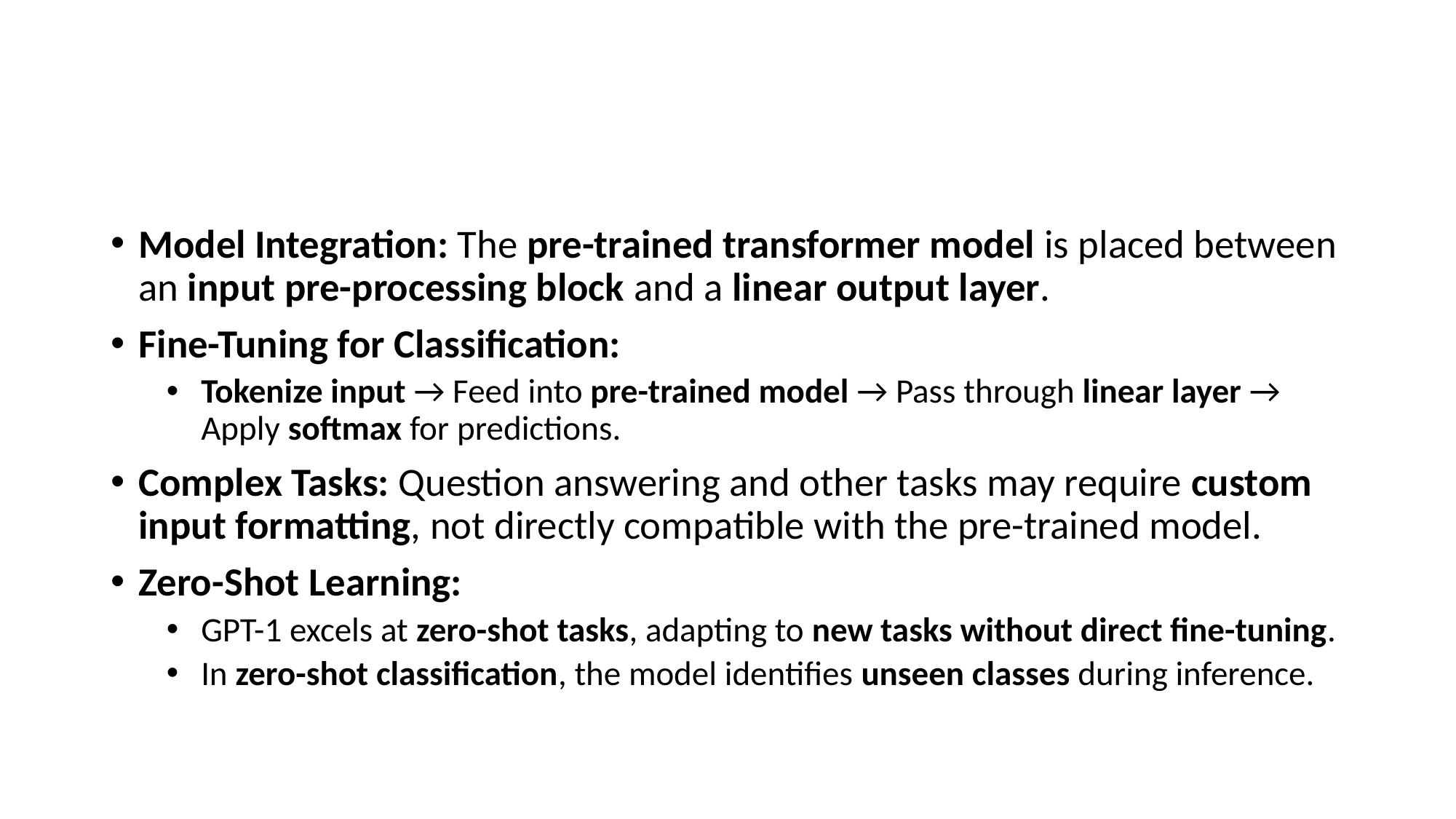

#
Model Integration: The pre-trained transformer model is placed between an input pre-processing block and a linear output layer.
Fine-Tuning for Classification:
Tokenize input → Feed into pre-trained model → Pass through linear layer → Apply softmax for predictions.
Complex Tasks: Question answering and other tasks may require custom input formatting, not directly compatible with the pre-trained model.
Zero-Shot Learning:
GPT-1 excels at zero-shot tasks, adapting to new tasks without direct fine-tuning.
In zero-shot classification, the model identifies unseen classes during inference.